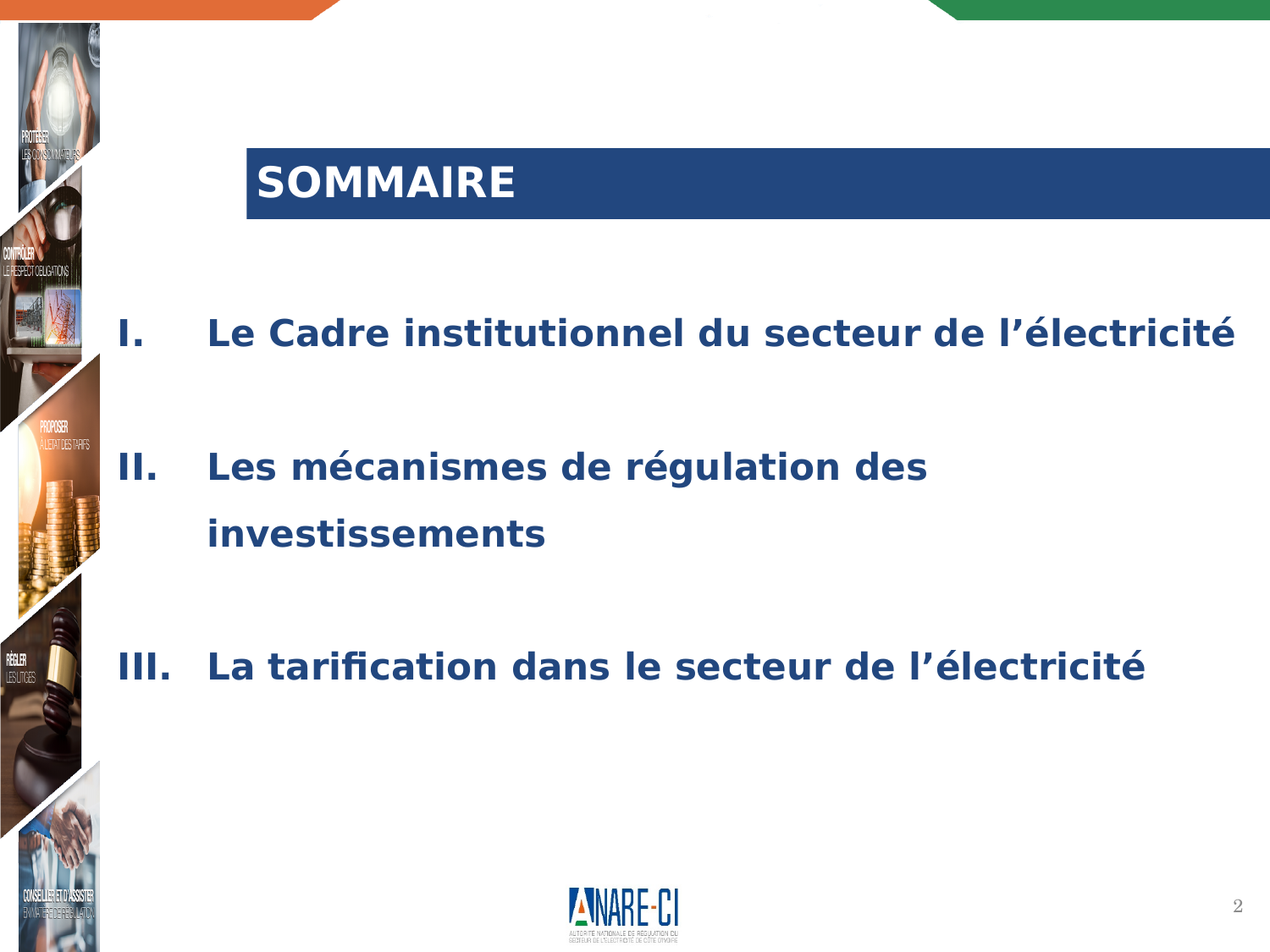

# SOMMAIRE
Le Cadre institutionnel du secteur de l’électricité

Les mécanismes de régulation des investissements

La tarification dans le secteur de l’électricité

2